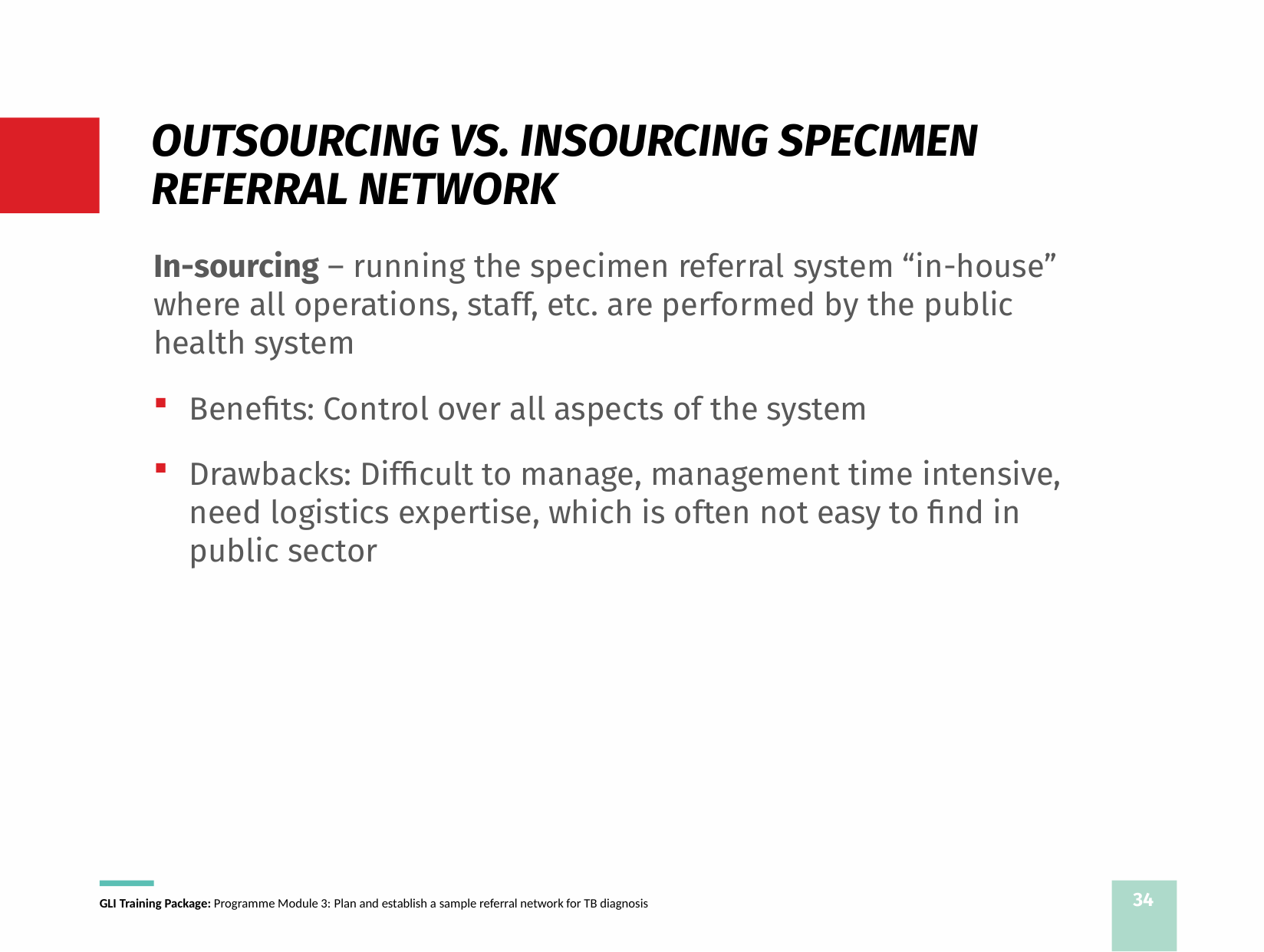

# OUTSOURCING VS. INSOURCING SPECIMEN REFERRAL NETWORK
In-sourcing – running the specimen referral system “in-house” where all operations, staff, etc. are performed by the public health system
Benefits: Control over all aspects of the system
Drawbacks: Difficult to manage, management time intensive, need logistics expertise, which is often not easy to find in public sector